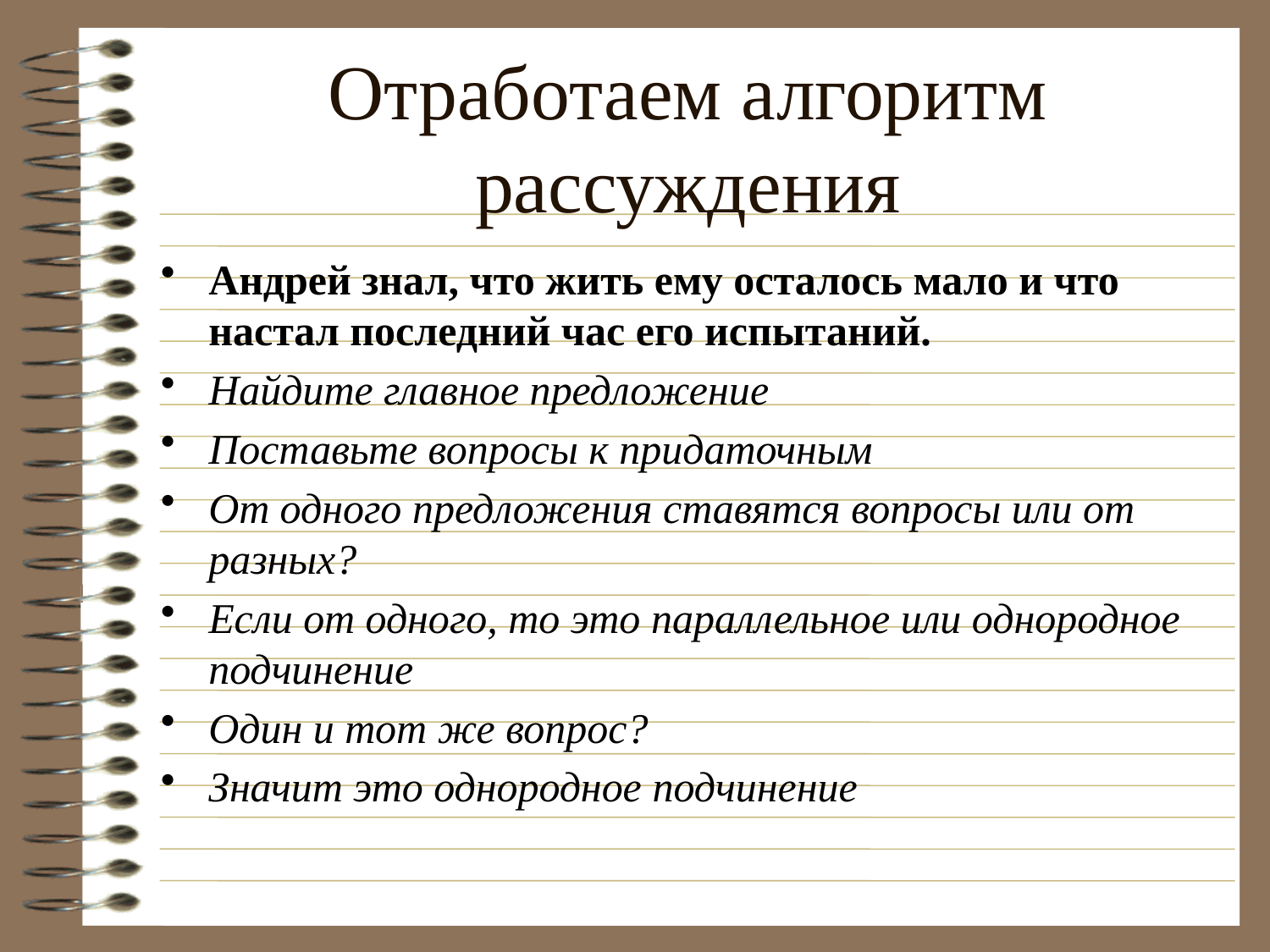

# Отработаем алгоритм рассуждения
Андрей знал, что жить ему осталось мало и что настал последний час его испытаний.
Найдите главное предложение
Поставьте вопросы к придаточным
От одного предложения ставятся вопросы или от разных?
Если от одного, то это параллельное или однородное подчинение
Один и тот же вопрос?
Значит это однородное подчинение